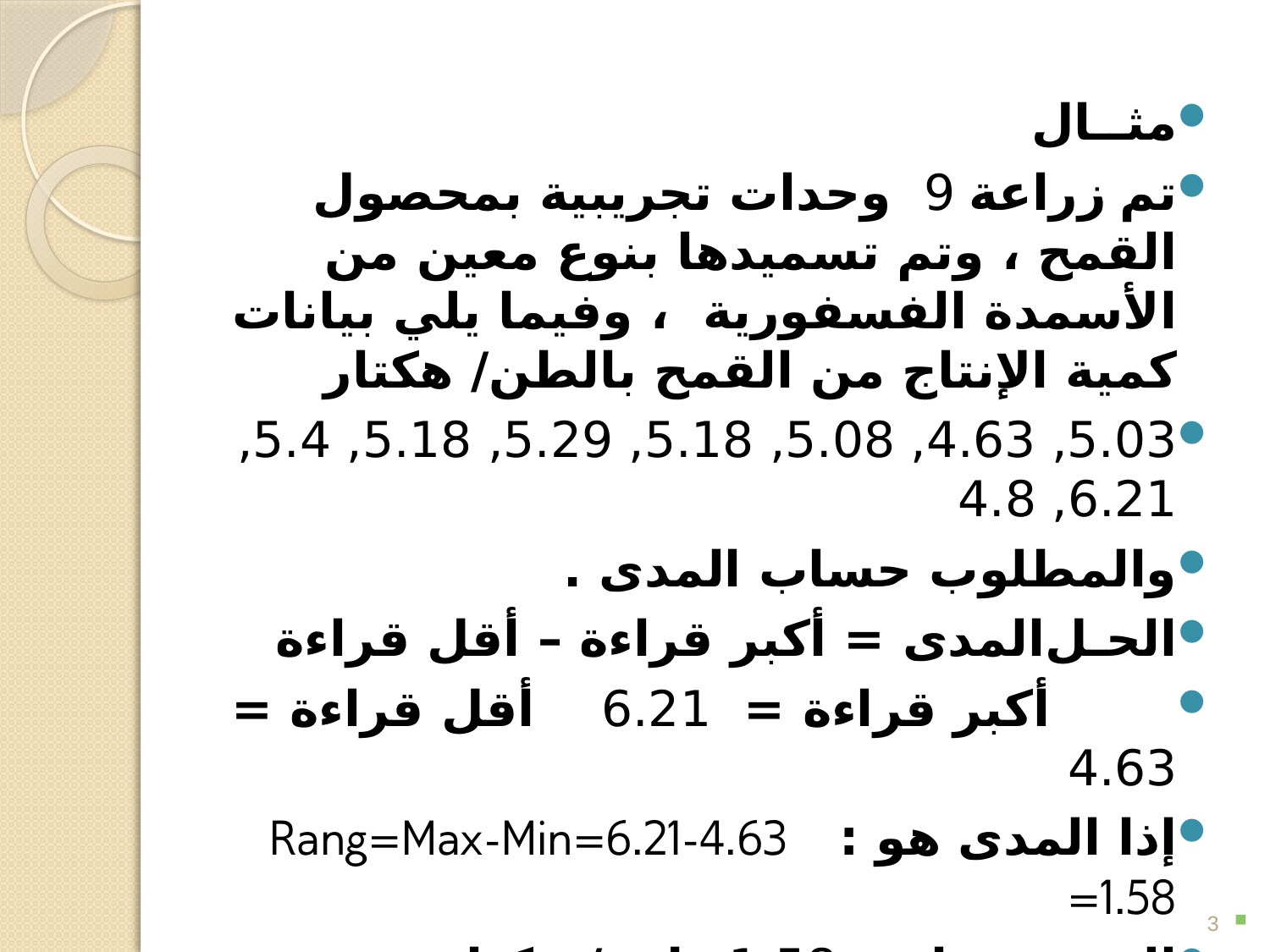

مثــال
	تم زراعة 9  وحدات تجريبية بمحصول القمح ، وتم تسميدها بنوع معين من الأسمدة الفسفورية  ، وفيما يلي بيانات كمية الإنتاج من القمح بالطن/ هكتار
5.03, 4.63, 5.08, 5.18, 5.29, 5.18, 5.4, 6.21, 4.8
والمطلوب حساب المدى .
الحـل	المدى = أكبر قراءة – أقل قراءة
		أكبر قراءة =  6.21    أقل قراءة = 4.63
إذا المدى هو :   Rang=Max-Min=6.21-4.63 =1.58
المدى يساوي 1.58 طن / هكتار.

3